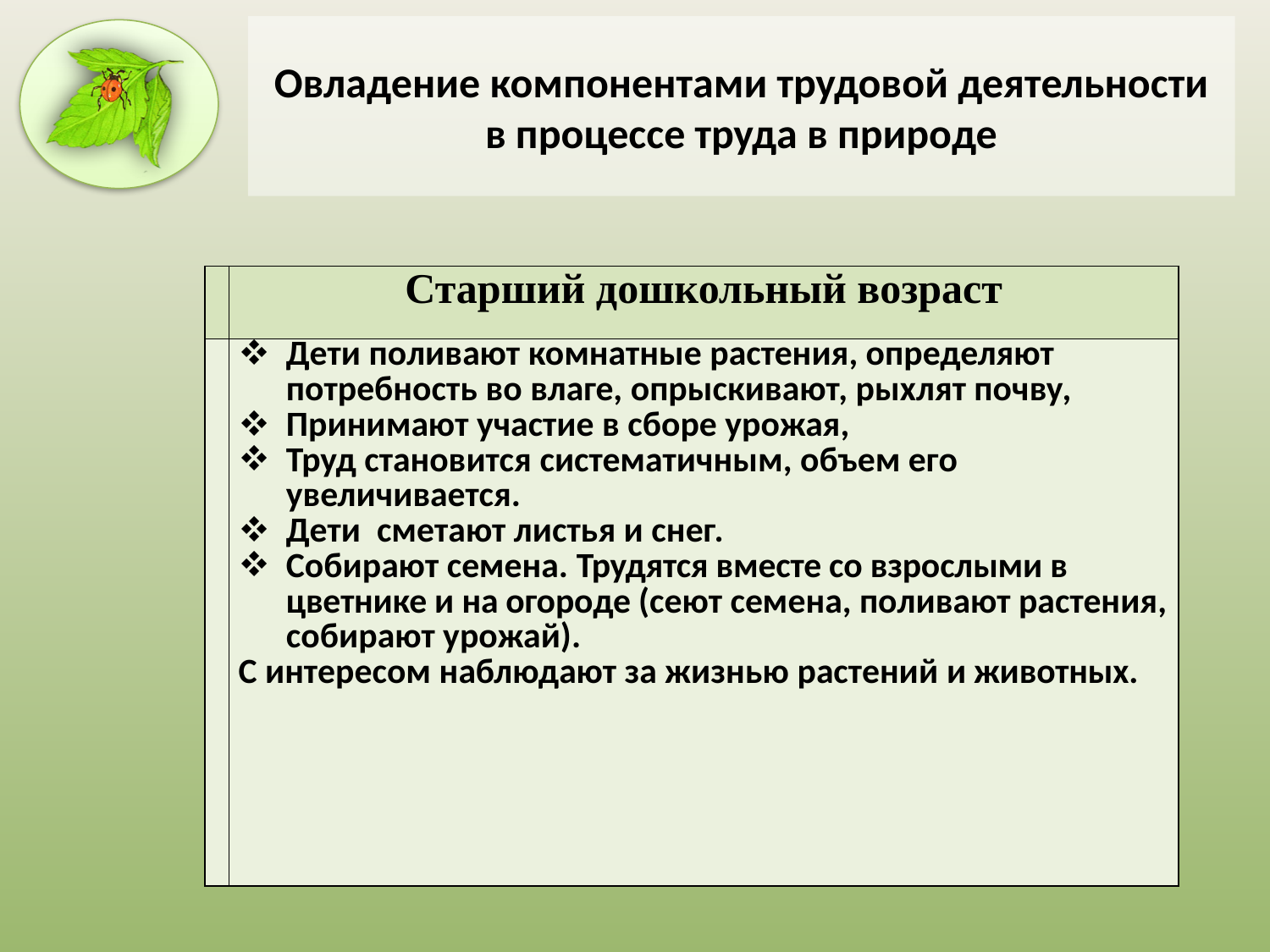

# Овладение компонентами трудовой деятельности в процессе труда в природе
|  | Старший дошкольный возраст |
| --- | --- |
|  | Дети поливают комнатные растения, определяют потребность во влаге, опрыскивают, рыхлят почву, Принимают участие в сборе урожая, Труд становится систематичным, объем его увеличивается. Дети сметают листья и снег. Собирают семена. Трудятся вместе со взрослыми в цветнике и на огороде (сеют семена, поливают растения, соби­рают урожай). С интересом наблюдают за жизнью растений и животных. |